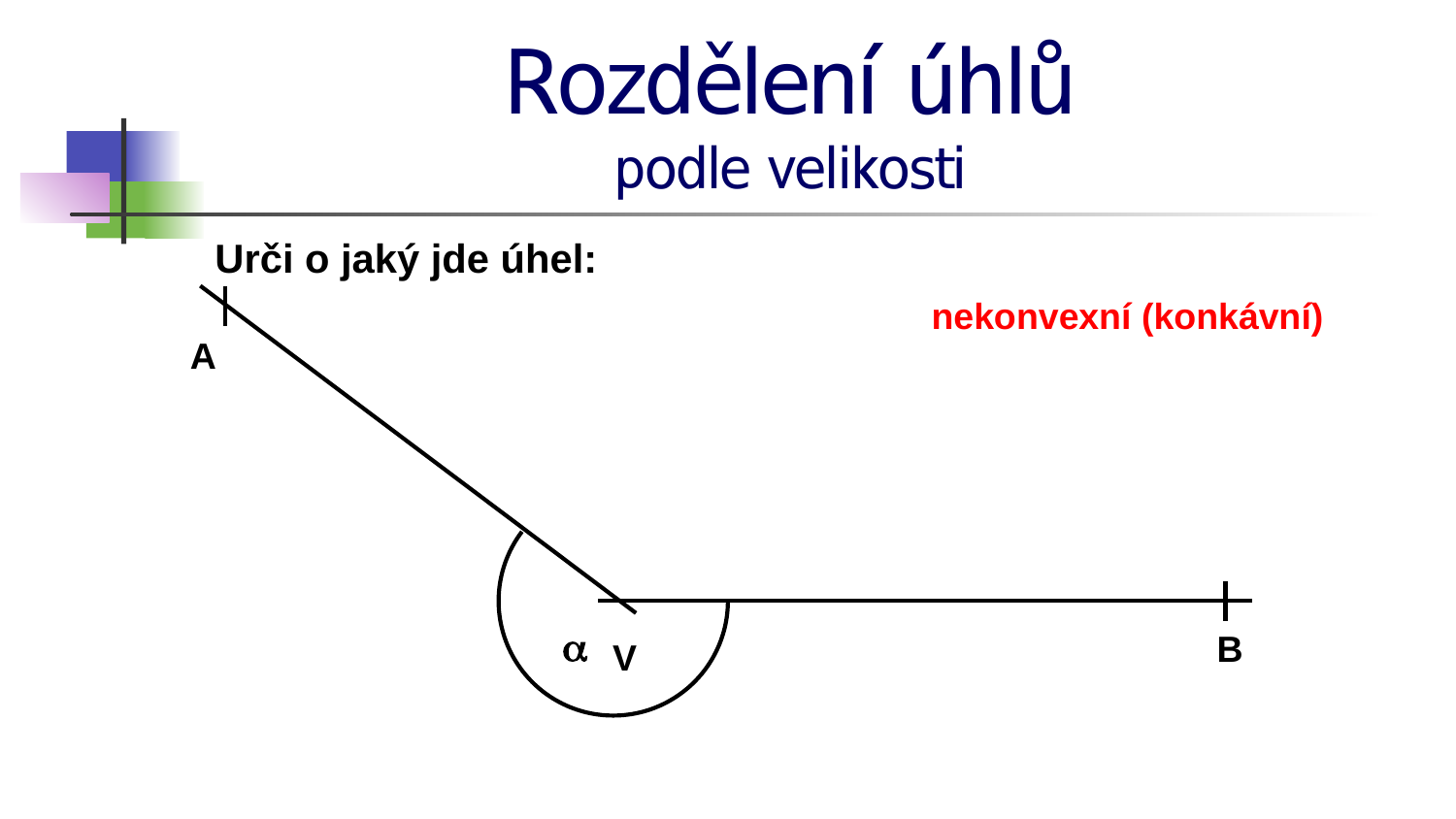

# Rozdělení úhlů podle velikosti
Urči o jaký jde úhel:
nekonvexní (konkávní)
A

α
B
V